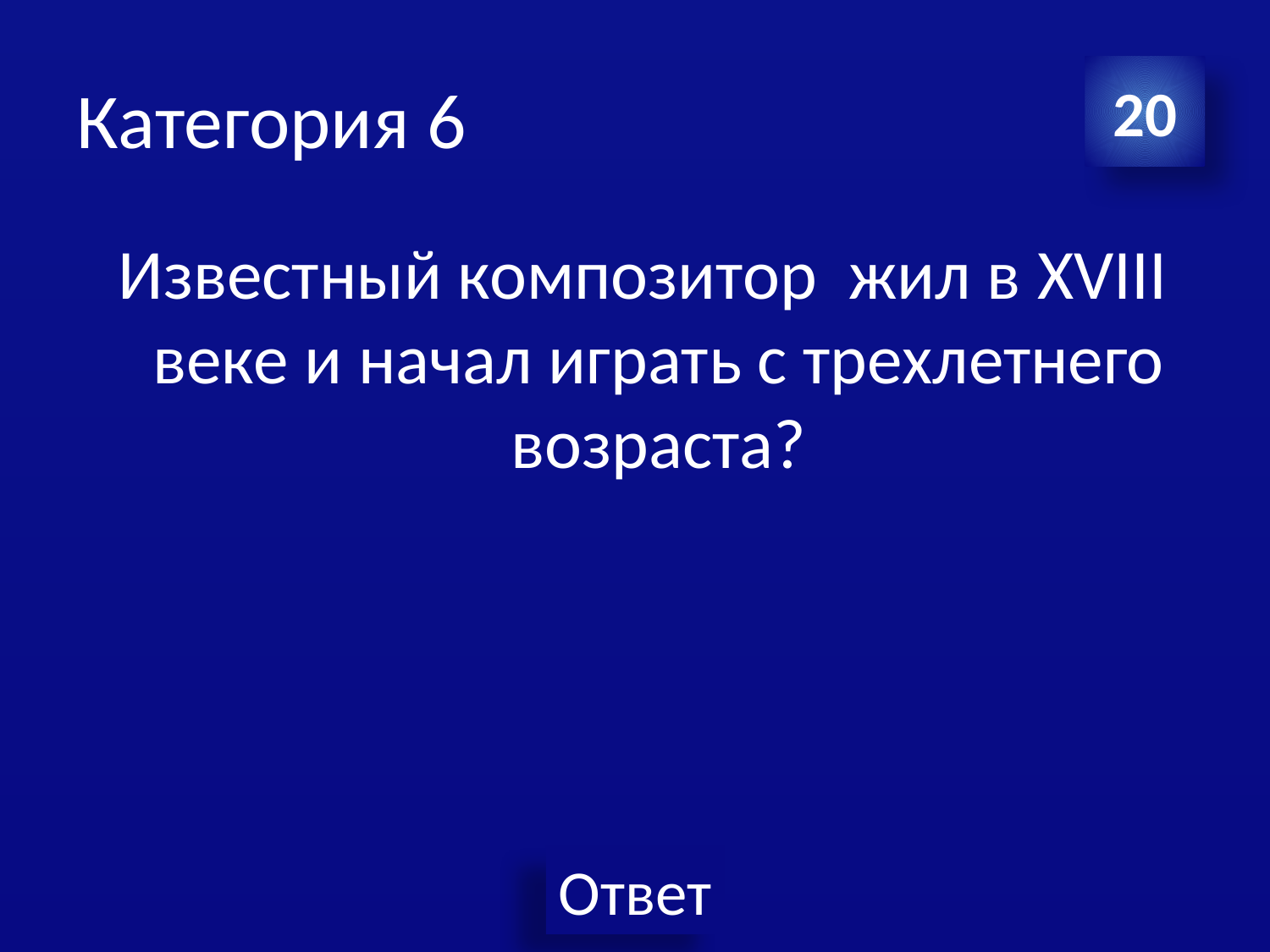

# Категория 6
20
  Известный композитор  жил в XVIII  веке и начал играть с трехлетнего возраста?